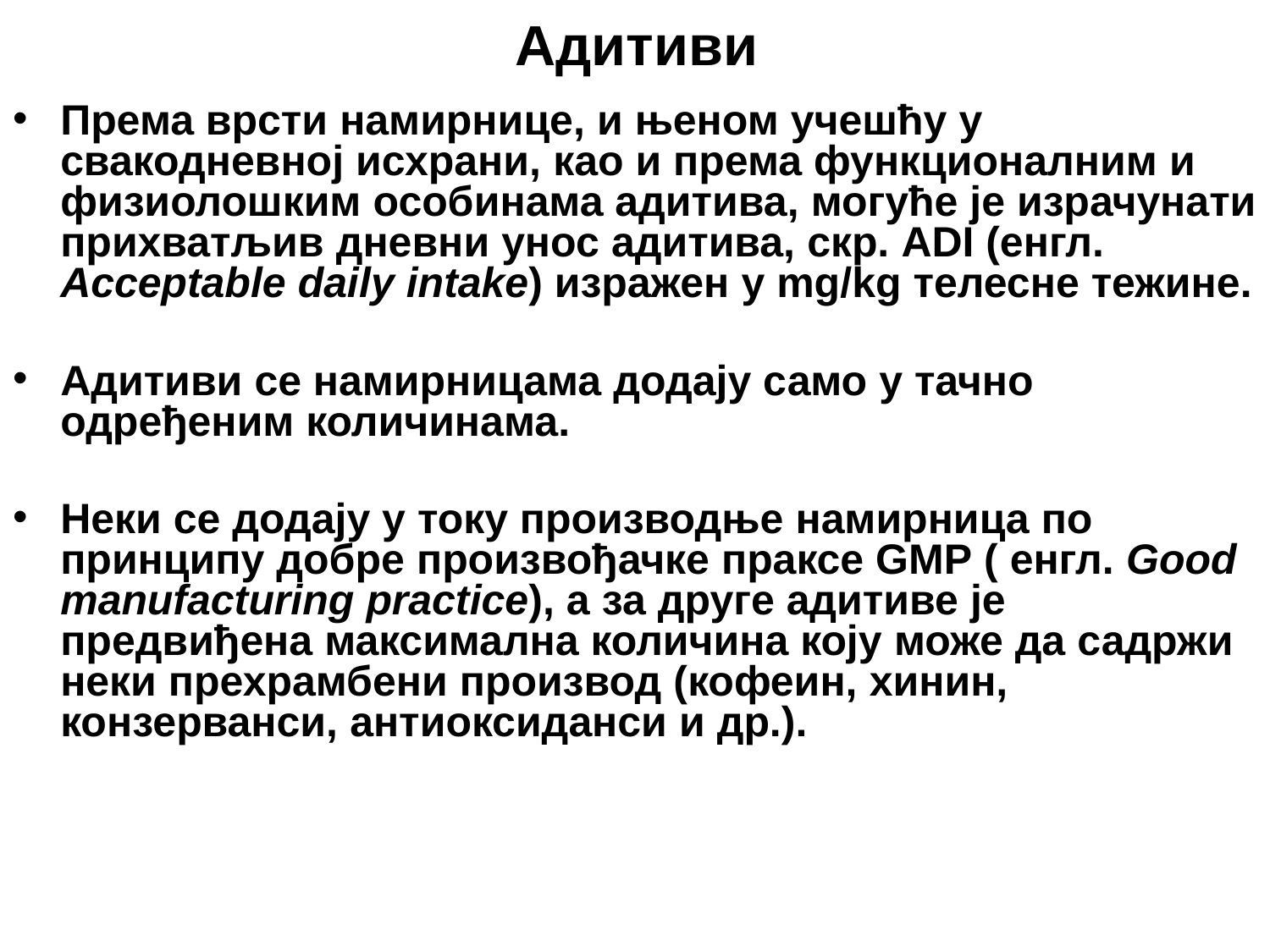

Адитиви
Према врсти намирнице, и њеном учешћу у свакодневној исхрани, као и према функционалним и физиолошким особинама адитива, могуће је израчунати прихватљив дневни унос адитива, скр. ADI (енгл. Acceptable daily intake) изражен у mg/kg телесне тежине.

Адитиви се намирницама додају само у тачно одређеним количинама.

Неки се додају у току производње намирница по принципу добре произвођачке праксе GMP ( енгл. Good manufacturing practice), а за друге адитиве је предвиђена максимална количина коју може да садржи неки прехрамбени производ (кофеин, хинин, конзерванси, антиоксиданси и др.).